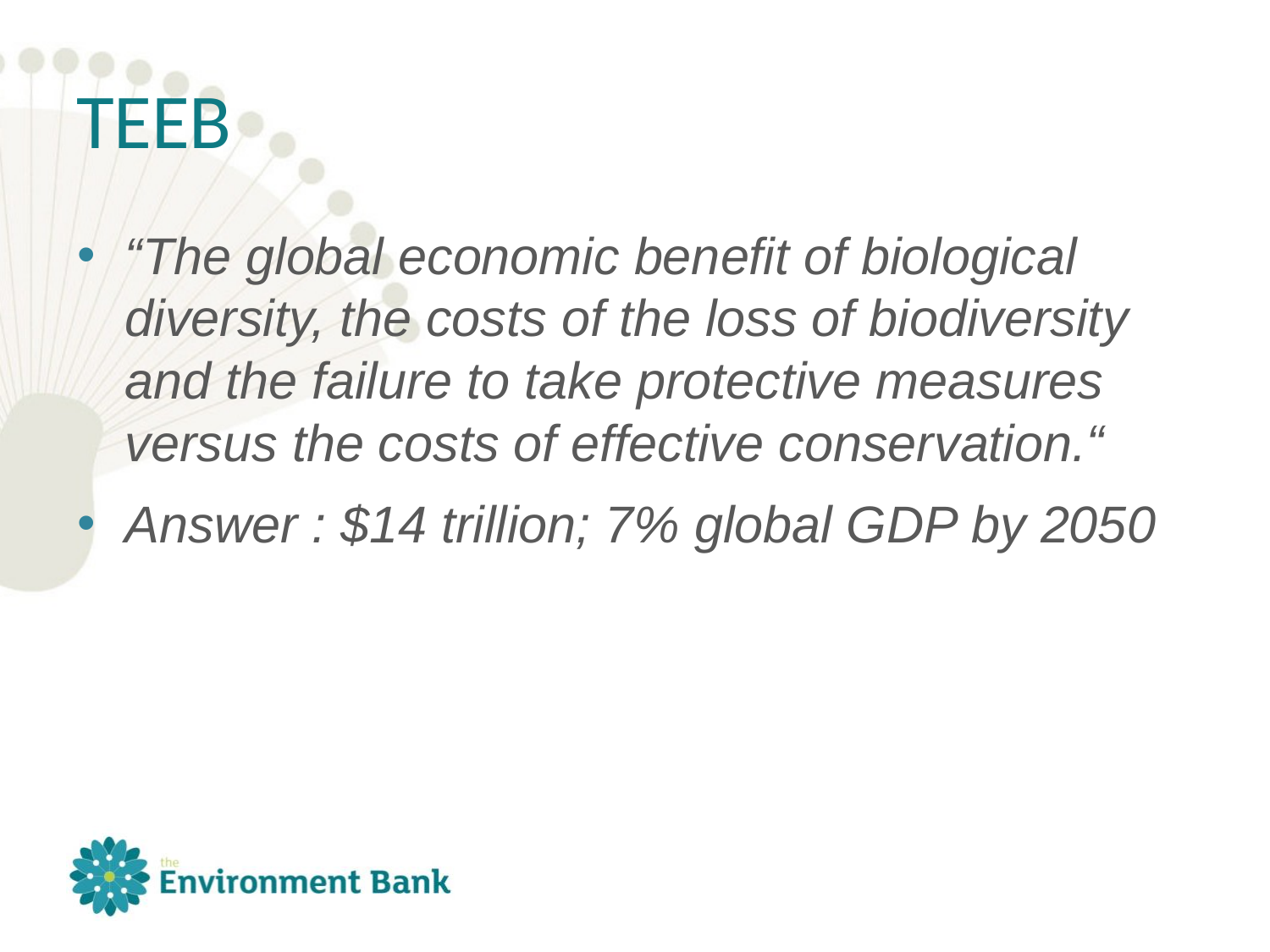

# TEEB
“The global economic benefit of biological diversity, the costs of the loss of biodiversity and the failure to take protective measures versus the costs of effective conservation.“
Answer : $14 trillion; 7% global GDP by 2050